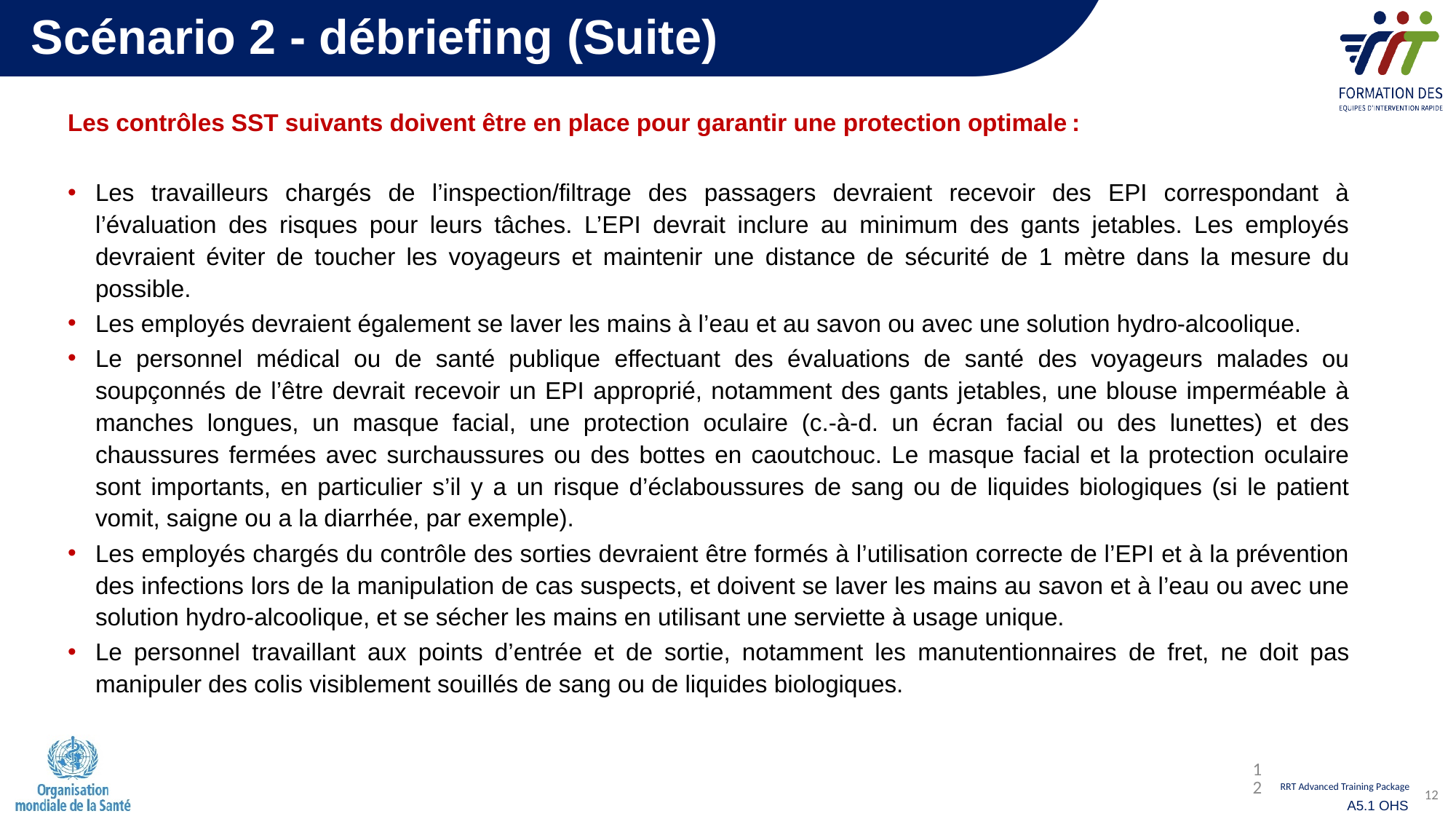

# Scénario 2 - débriefing (Suite)
Les contrôles SST suivants doivent être en place pour garantir une protection optimale :

Les travailleurs chargés de l’inspection/filtrage des passagers devraient recevoir des EPI correspondant à l’évaluation des risques pour leurs tâches. L’EPI devrait inclure au minimum des gants jetables. Les employés devraient éviter de toucher les voyageurs et maintenir une distance de sécurité de 1 mètre dans la mesure du possible.
Les employés devraient également se laver les mains à l’eau et au savon ou avec une solution hydro-alcoolique.
Le personnel médical ou de santé publique effectuant des évaluations de santé des voyageurs malades ou soupçonnés de l’être devrait recevoir un EPI approprié, notamment des gants jetables, une blouse imperméable à manches longues, un masque facial, une protection oculaire (c.-à-d. un écran facial ou des lunettes) et des chaussures fermées avec surchaussures ou des bottes en caoutchouc. Le masque facial et la protection oculaire sont importants, en particulier s’il y a un risque d’éclaboussures de sang ou de liquides biologiques (si le patient vomit, saigne ou a la diarrhée, par exemple).
Les employés chargés du contrôle des sorties devraient être formés à l’utilisation correcte de l’EPI et à la prévention des infections lors de la manipulation de cas suspects, et doivent se laver les mains au savon et à l’eau ou avec une solution hydro-alcoolique, et se sécher les mains en utilisant une serviette à usage unique.
Le personnel travaillant aux points d’entrée et de sortie, notamment les manutentionnaires de fret, ne doit pas manipuler des colis visiblement souillés de sang ou de liquides biologiques.
12